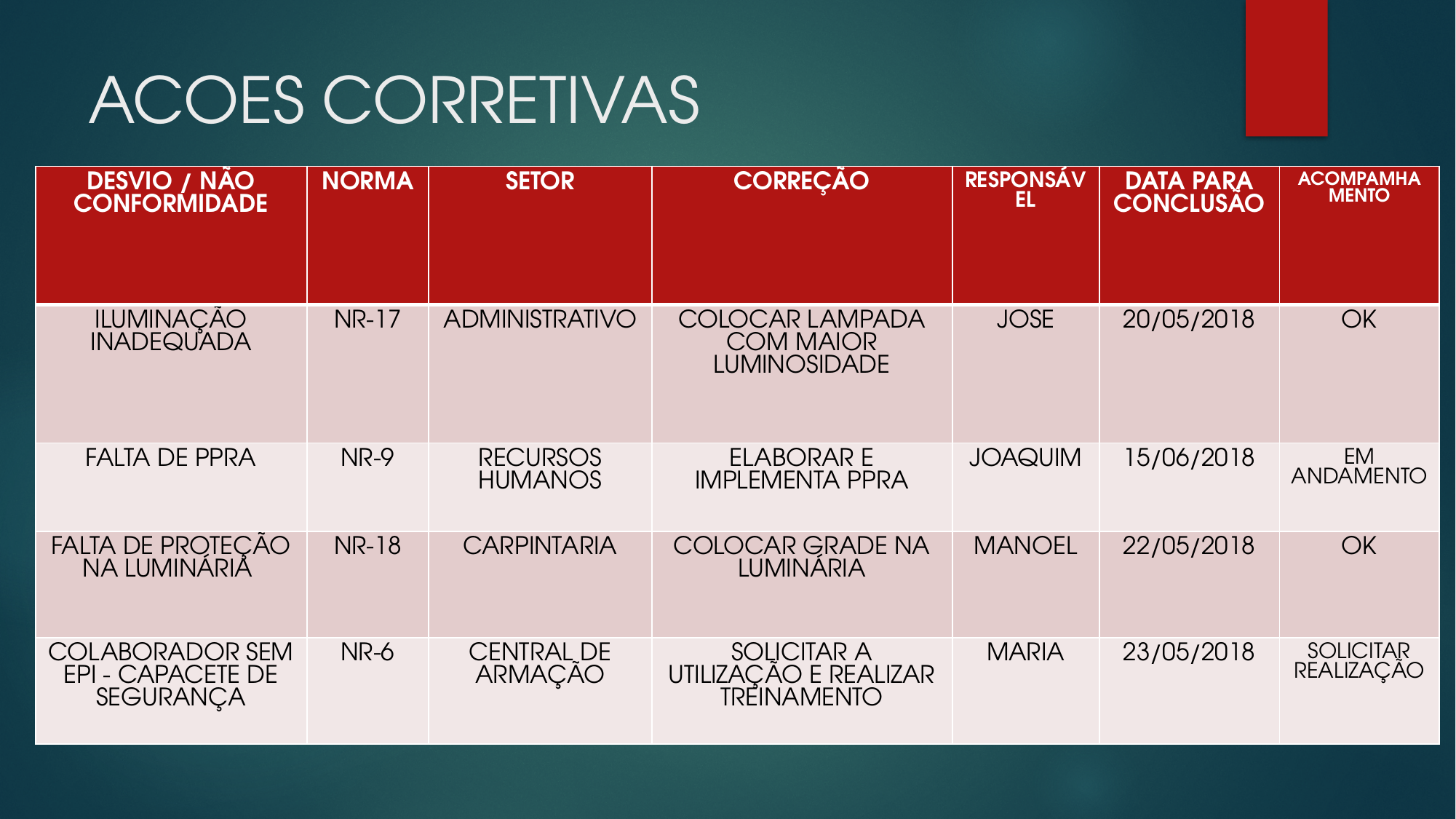

# ACOES CORRETIVAS
| DESVIO / NÃO CONFORMIDADE | NORMA | SETOR | CORREÇÃO | RESPONSÁVEL | DATA PARA CONCLUSÃO | ACOMPAMHAMENTO |
| --- | --- | --- | --- | --- | --- | --- |
| ILUMINAÇÃO INADEQUADA | NR-17 | ADMINISTRATIVO | COLOCAR LAMPADA COM MAIOR LUMINOSIDADE | JOSE | 20/05/2018 | OK |
| FALTA DE PPRA | NR-9 | RECURSOS HUMANOS | ELABORAR E IMPLEMENTA PPRA | JOAQUIM | 15/06/2018 | EM ANDAMENTO |
| FALTA DE PROTEÇÃO NA LUMINÁRIA | NR-18 | CARPINTARIA | COLOCAR GRADE NA LUMINÁRIA | MANOEL | 22/05/2018 | OK |
| COLABORADOR SEM EPI - CAPACETE DE SEGURANÇA | NR-6 | CENTRAL DE ARMAÇÃO | SOLICITAR A UTILIZAÇÃO E REALIZAR TREINAMENTO | MARIA | 23/05/2018 | SOLICITAR REALIZAÇÃO |